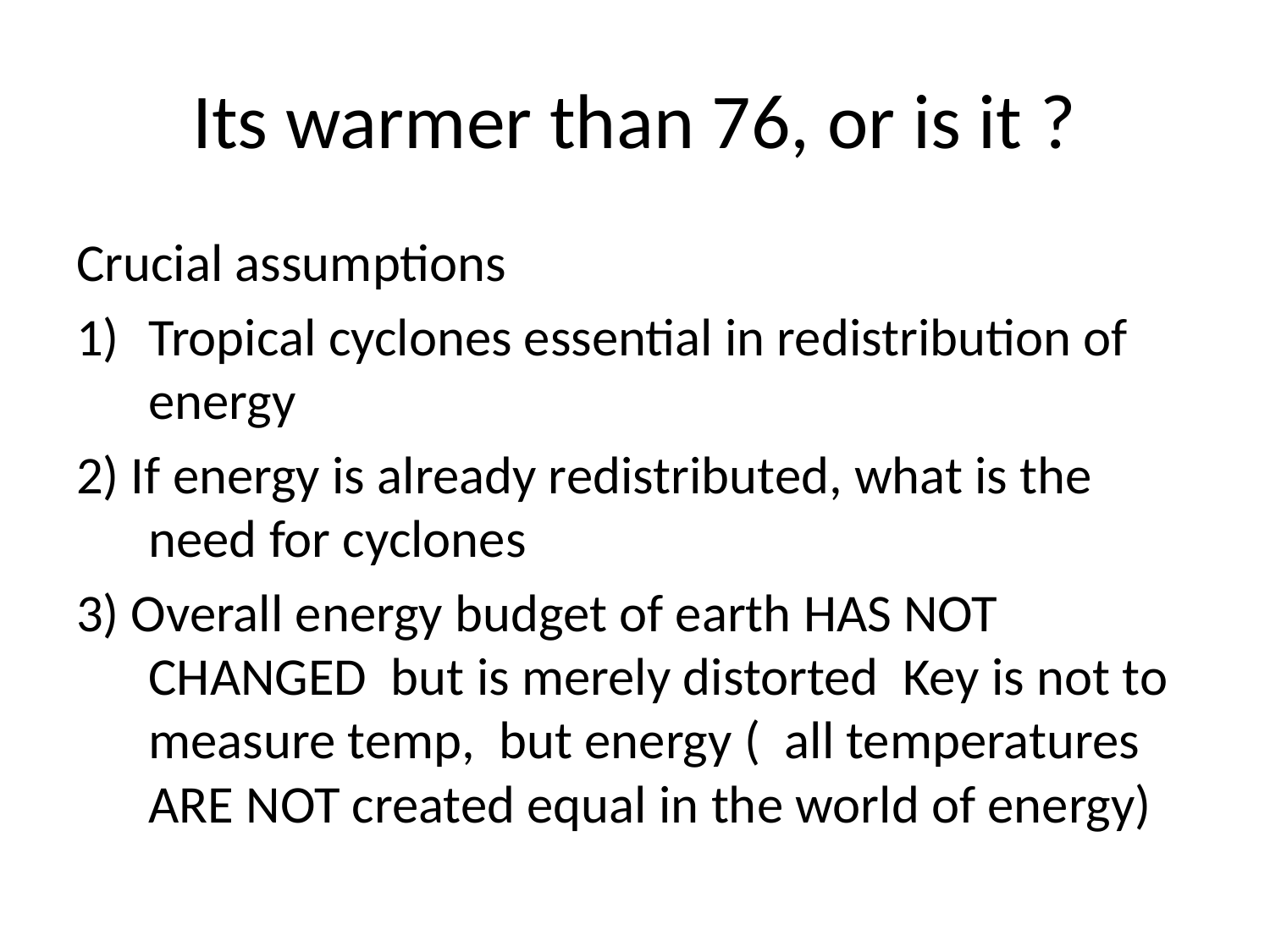

# Its warmer than 76, or is it ?
Crucial assumptions
Tropical cyclones essential in redistribution of energy
2) If energy is already redistributed, what is the need for cyclones
3) Overall energy budget of earth HAS NOT CHANGED  but is merely distorted  Key is not to measure temp,  but energy (  all temperatures ARE NOT created equal in the world of energy)